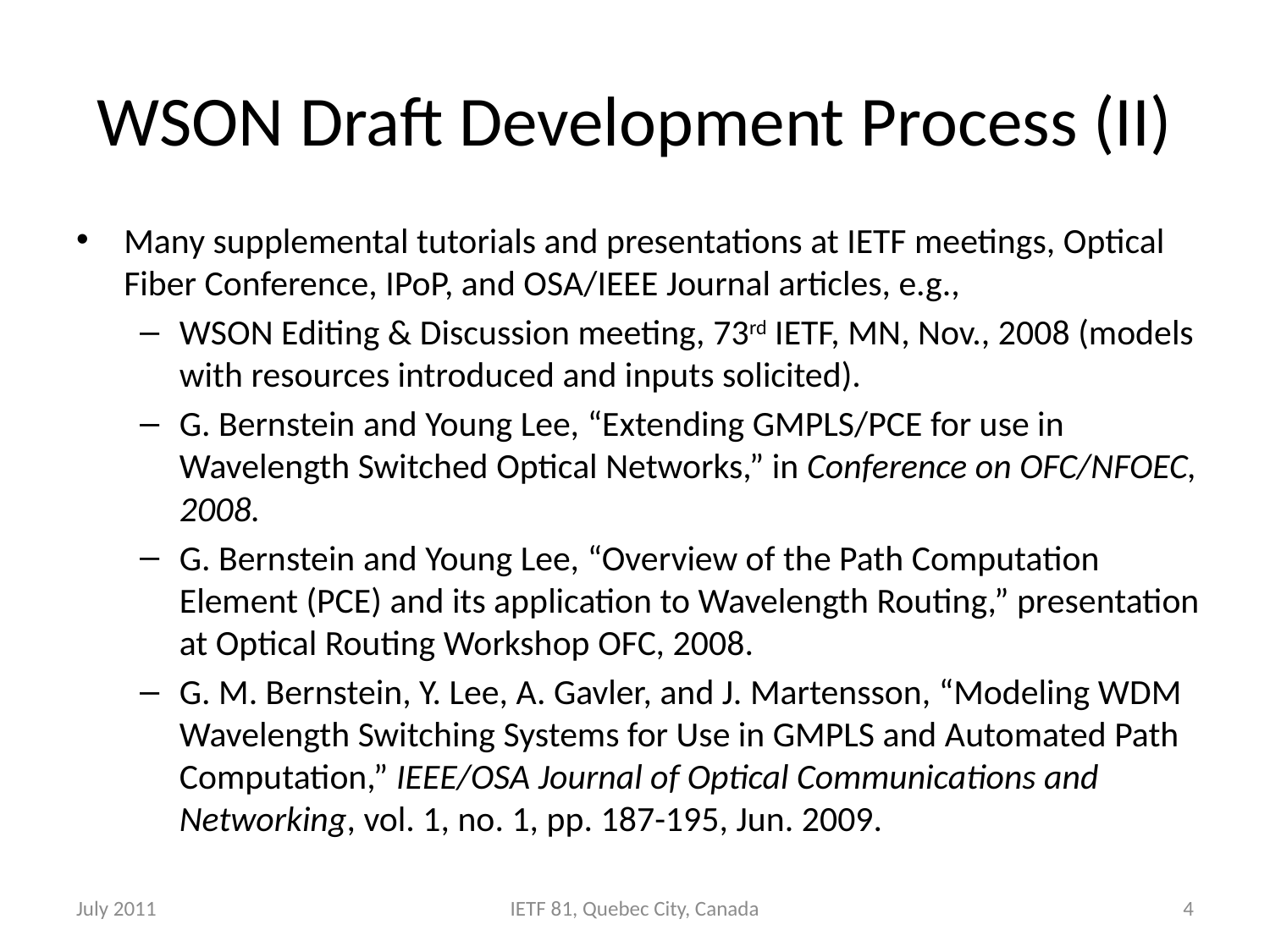

# WSON Draft Development Process (II)
Many supplemental tutorials and presentations at IETF meetings, Optical Fiber Conference, IPoP, and OSA/IEEE Journal articles, e.g.,
WSON Editing & Discussion meeting, 73rd IETF, MN, Nov., 2008 (models with resources introduced and inputs solicited).
G. Bernstein and Young Lee, “Extending GMPLS/PCE for use in Wavelength Switched Optical Networks,” in Conference on OFC/NFOEC, 2008.
G. Bernstein and Young Lee, “Overview of the Path Computation Element (PCE) and its application to Wavelength Routing,” presentation at Optical Routing Workshop OFC, 2008.
G. M. Bernstein, Y. Lee, A. Gavler, and J. Martensson, “Modeling WDM Wavelength Switching Systems for Use in GMPLS and Automated Path Computation,” IEEE/OSA Journal of Optical Communications and Networking, vol. 1, no. 1, pp. 187-195, Jun. 2009.

July 2011
IETF 81, Quebec City, Canada
4